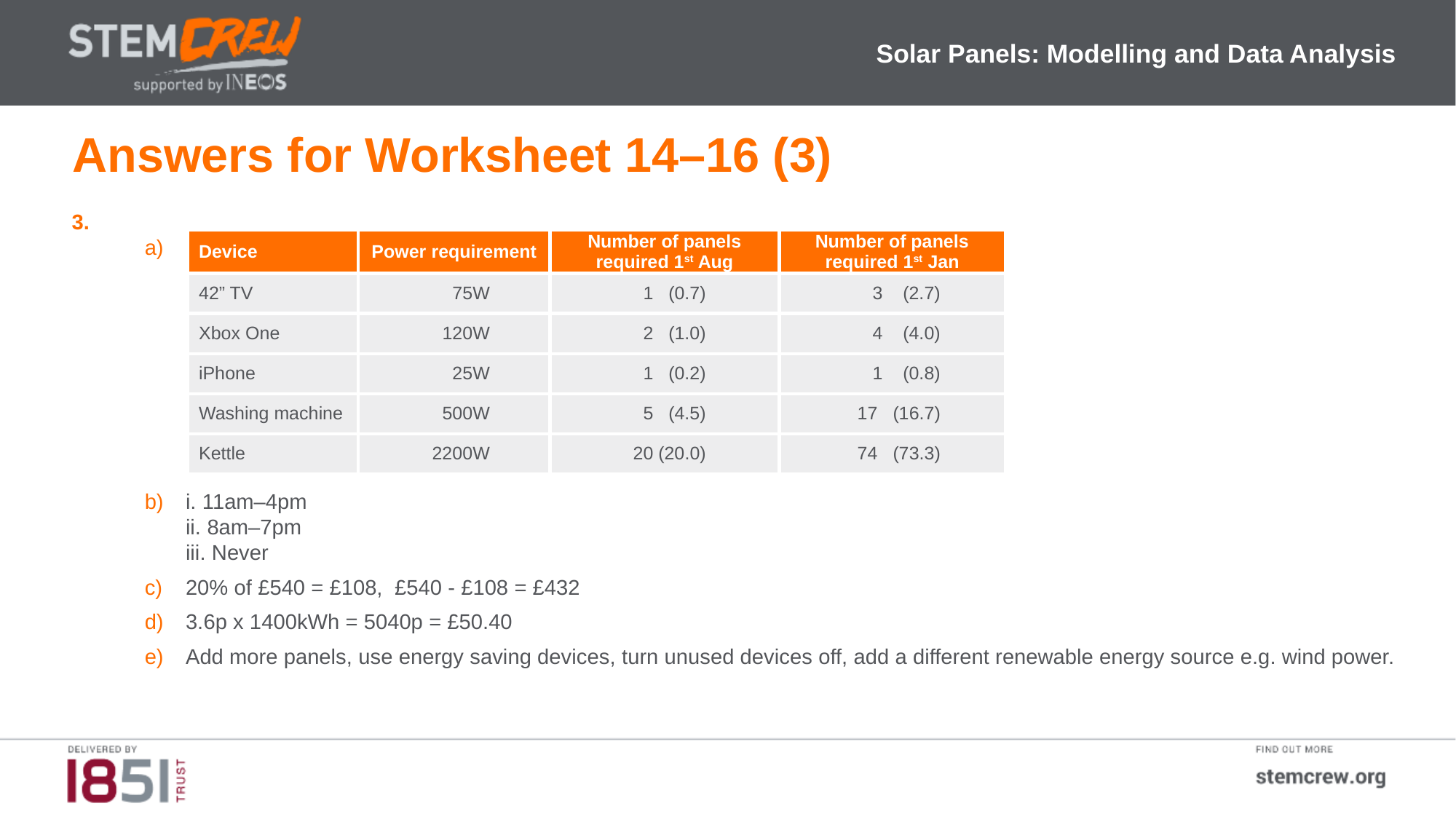

Solar Panels: Modelling and Data Analysis
Answers for Worksheet 14–16 (3)

i. 11am–4pm
ii. 8am–7pm
iii. Never
20% of £540 = £108,  £540 - £108 = £432
3.6p x 1400kWh = 5040p = £50.40
Add more panels, use energy saving devices, turn unused devices off, add a different renewable energy source e.g. wind power.
| Device | Power requirement | Number of panels required 1st Aug | Number of panels required 1st Jan |
| --- | --- | --- | --- |
| 42” TV | 75W | 1 (0.7) | 3 (2.7) |
| Xbox One | 120W | 2 (1.0) | 4 (4.0) |
| iPhone | 25W | 1 (0.2) | 1 (0.8) |
| Washing machine | 500W | 5 (4.5) | 17 (16.7) |
| Kettle | 2200W | 20 (20.0) | 74 (73.3) |